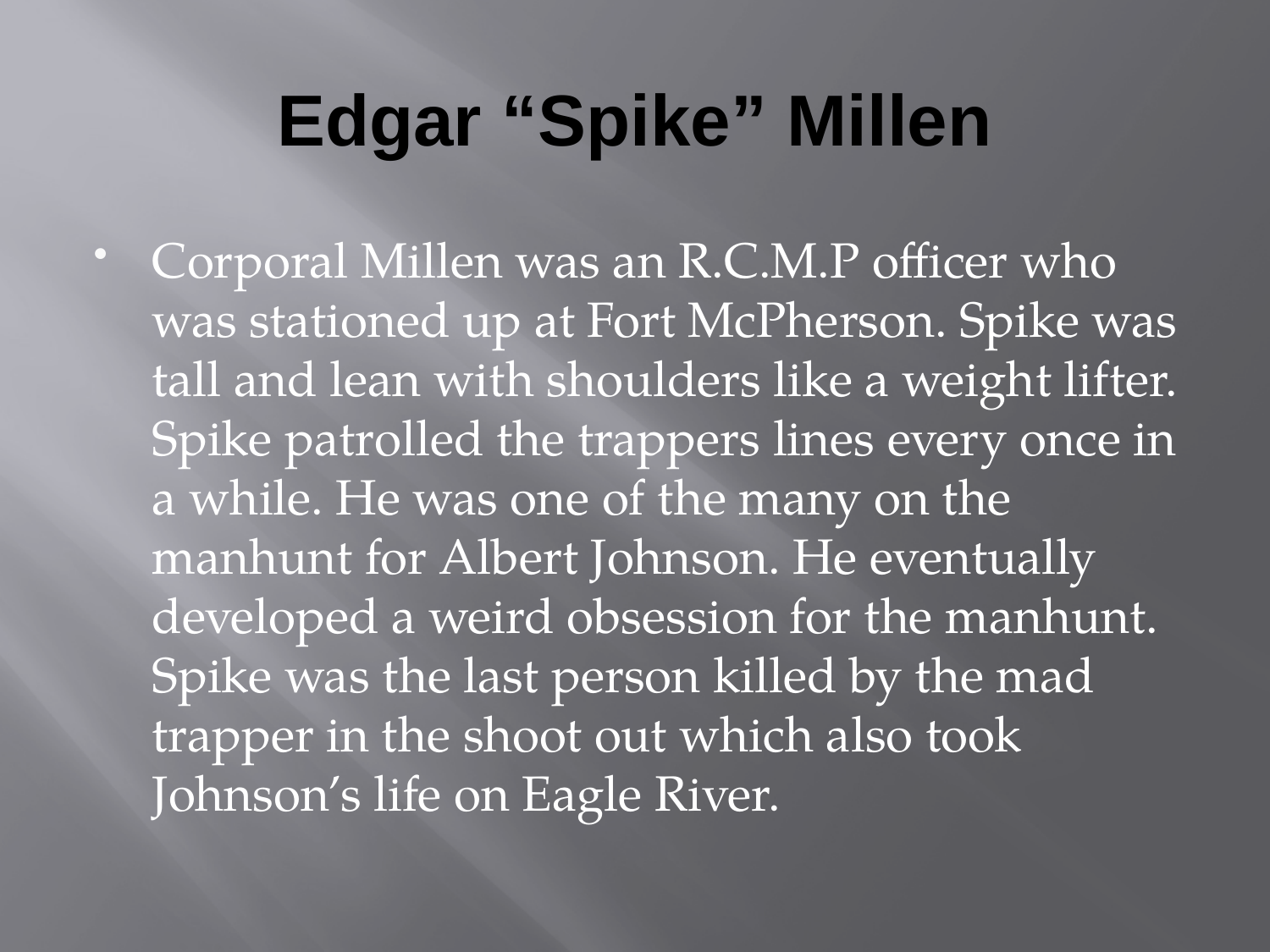

# Edgar “Spike” Millen
Corporal Millen was an R.C.M.P officer who was stationed up at Fort McPherson. Spike was tall and lean with shoulders like a weight lifter. Spike patrolled the trappers lines every once in a while. He was one of the many on the manhunt for Albert Johnson. He eventually developed a weird obsession for the manhunt. Spike was the last person killed by the mad trapper in the shoot out which also took Johnson’s life on Eagle River.